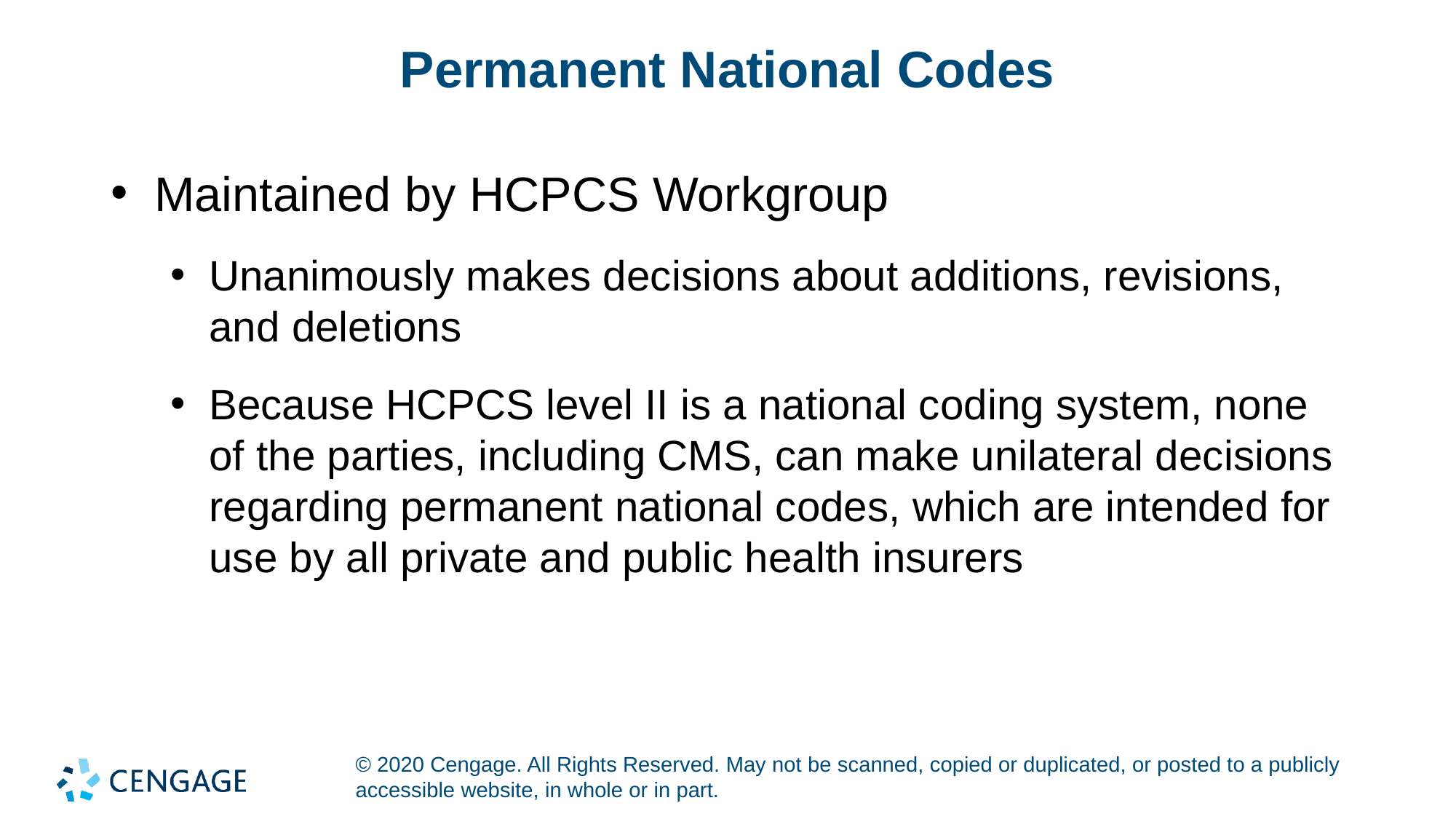

# Permanent National Codes
Maintained by HCPCS Workgroup
Unanimously makes decisions about additions, revisions, and deletions
Because HCPCS level II is a national coding system, none of the parties, including CMS, can make unilateral decisions regarding permanent national codes, which are intended for use by all private and public health insurers